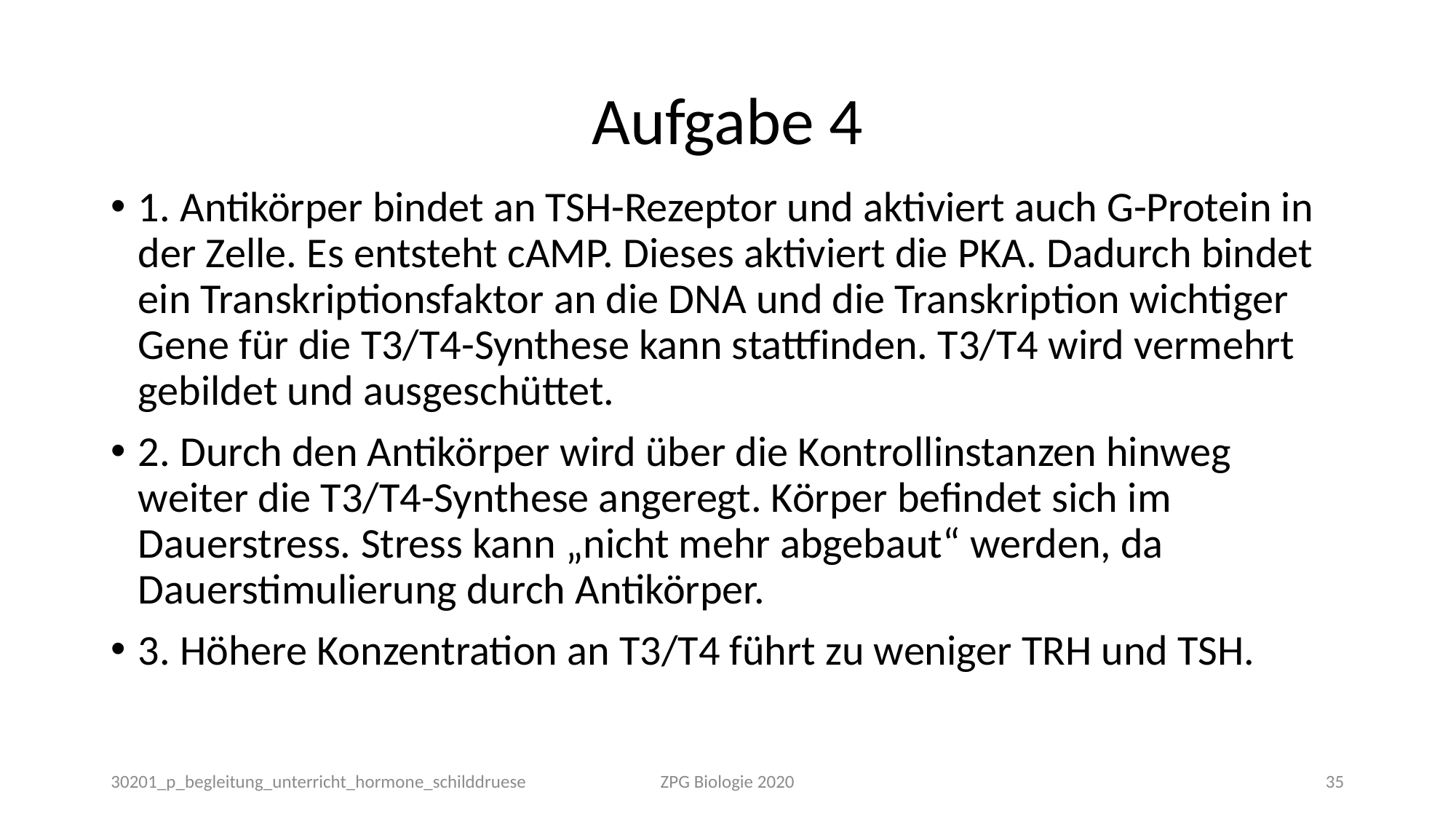

# Aufgabe 4
1. Antikörper bindet an TSH-Rezeptor und aktiviert auch G-Protein in der Zelle. Es entsteht cAMP. Dieses aktiviert die PKA. Dadurch bindet ein Transkriptionsfaktor an die DNA und die Transkription wichtiger Gene für die T3/T4-Synthese kann stattfinden. T3/T4 wird vermehrt gebildet und ausgeschüttet.
2. Durch den Antikörper wird über die Kontrollinstanzen hinweg weiter die T3/T4-Synthese angeregt. Körper befindet sich im Dauerstress. Stress kann „nicht mehr abgebaut“ werden, da Dauerstimulierung durch Antikörper.
3. Höhere Konzentration an T3/T4 führt zu weniger TRH und TSH.

30201_p_begleitung_unterricht_hormone_schilddruese
ZPG Biologie 2020
35